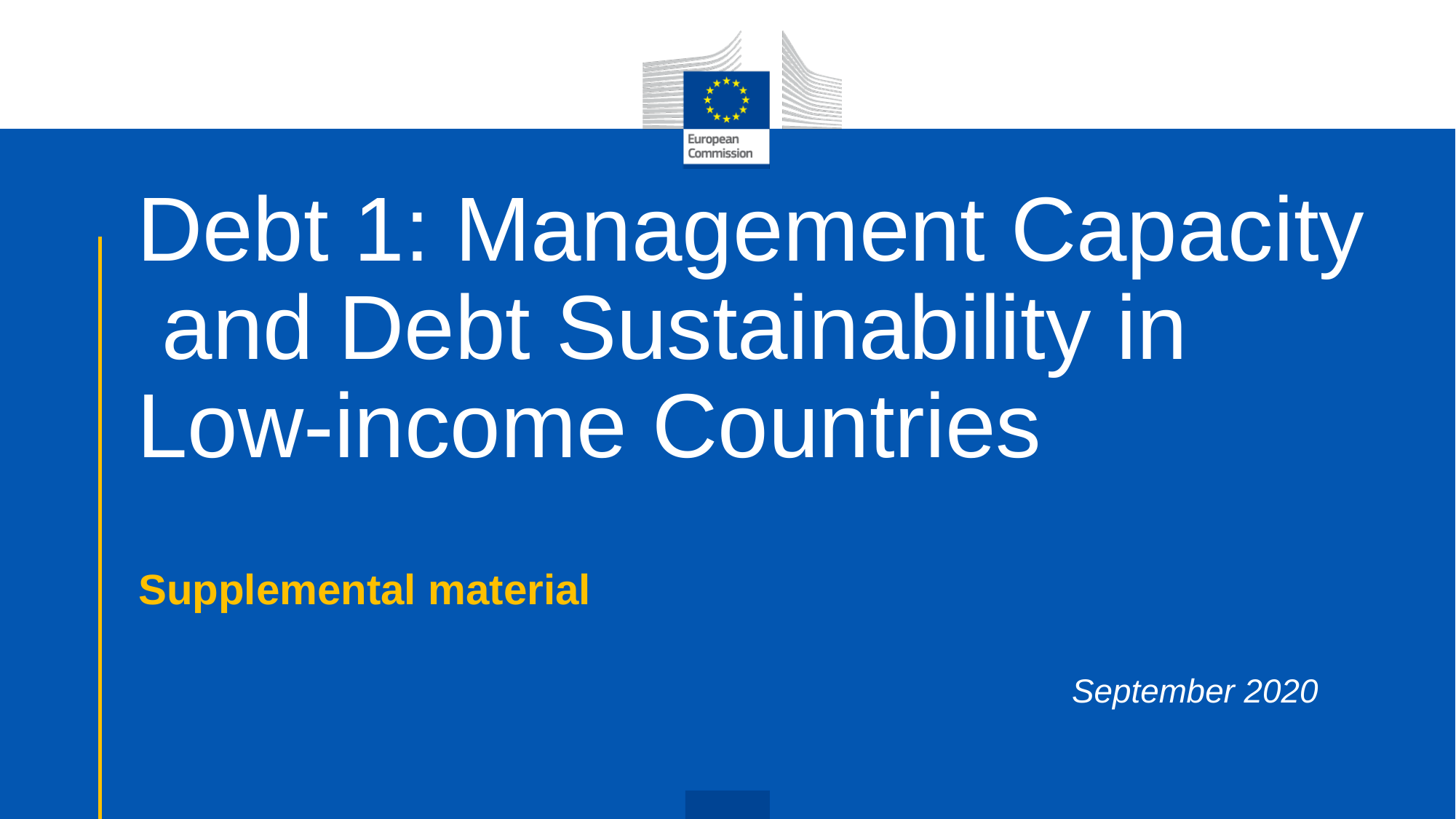

# Debt 1: Management Capacity and Debt Sustainability in Low-income Countries
Supplemental material
September 2020